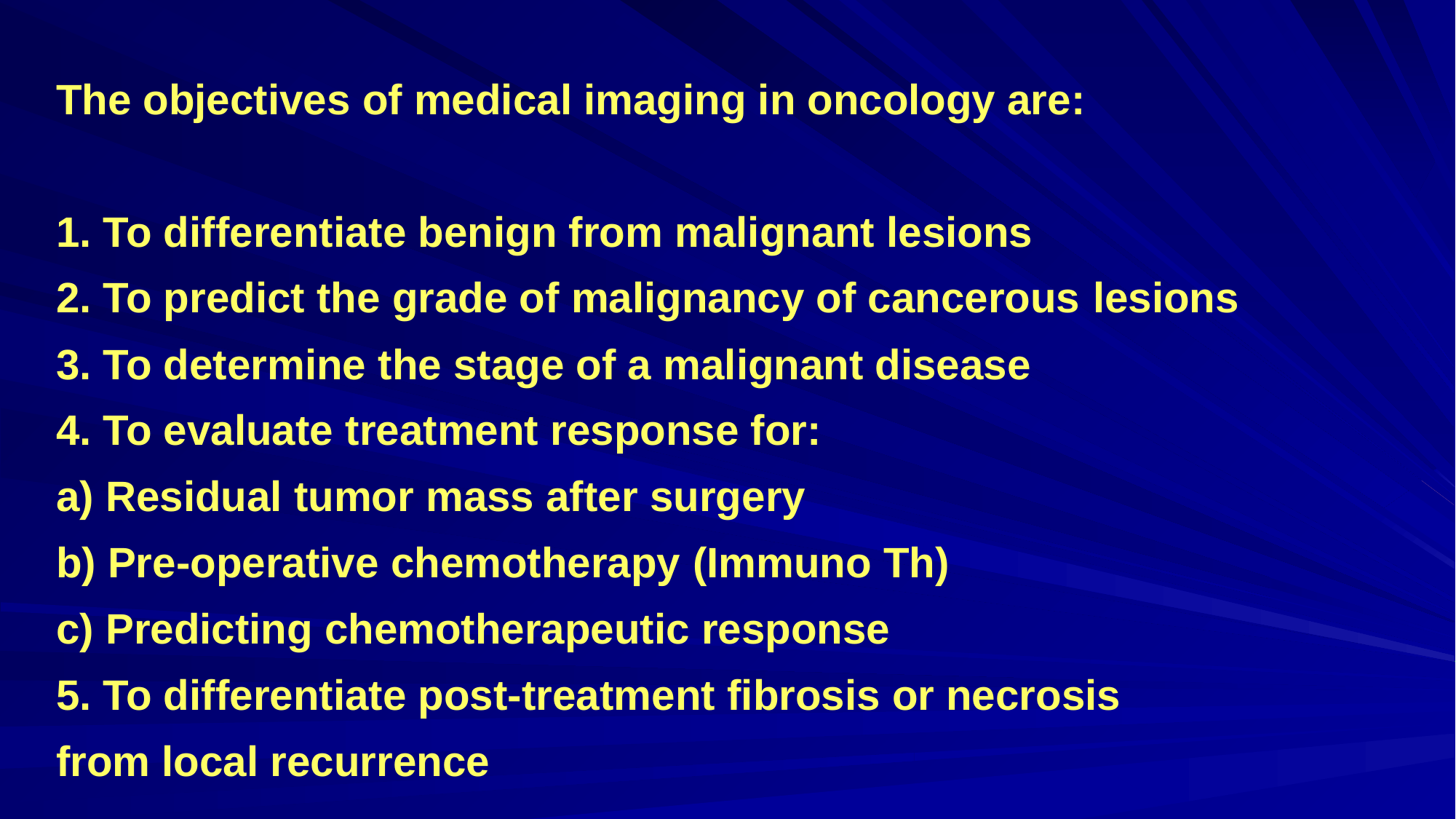

The objectives of medical imaging in oncology are:

1. To differentiate benign from malignant lesions
2. To predict the grade of malignancy of cancerous lesions
3. To determine the stage of a malignant disease
4. To evaluate treatment response for:
a) Residual tumor mass after surgery
b) Pre-operative chemotherapy (Immuno Th)
c) Predicting chemotherapeutic response
5. To differentiate post-treatment fibrosis or necrosis
from local recurrence